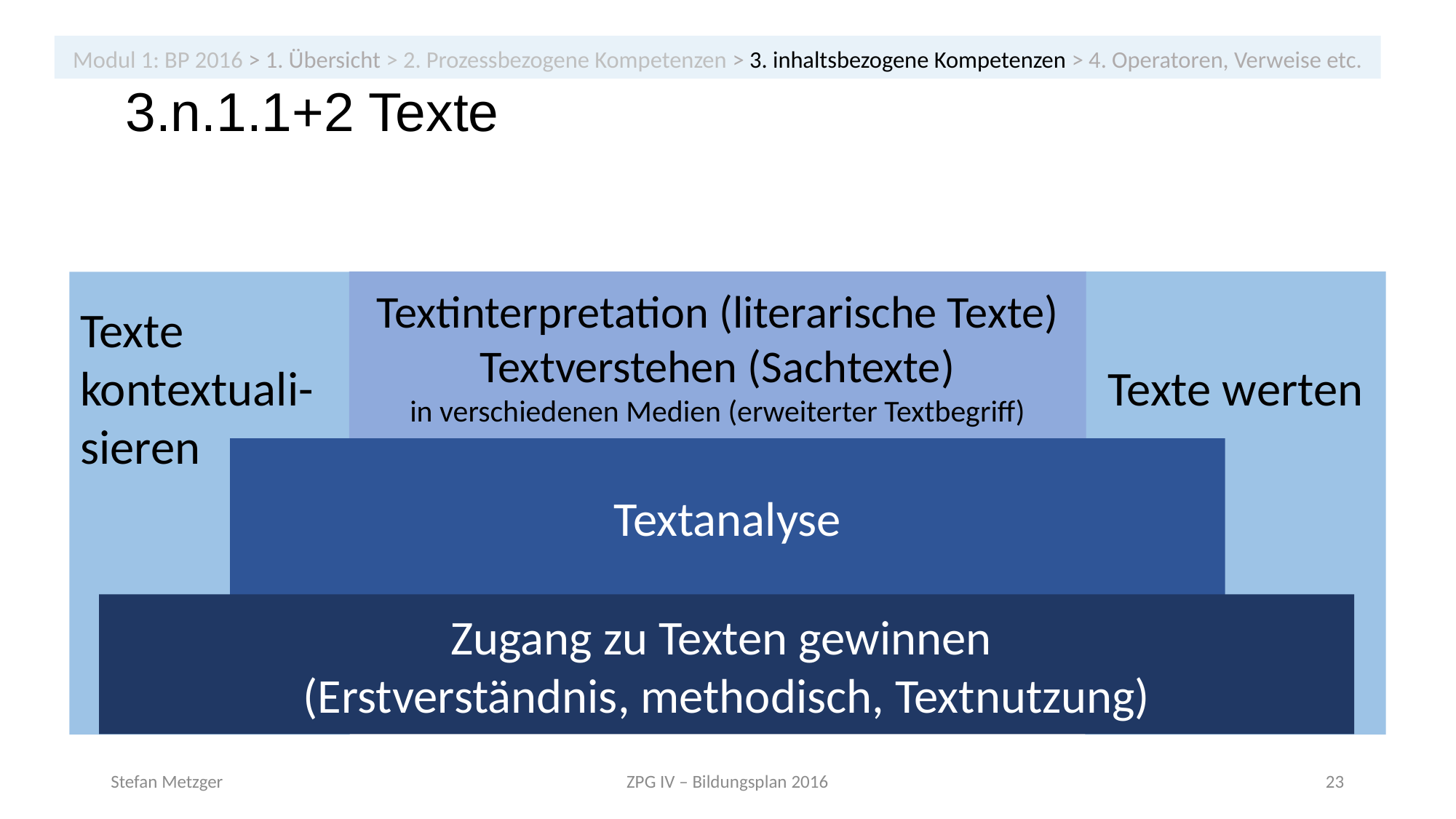

Modul 1: BP 2016 > 1. Übersicht > 2. Prozessbezogene Kompetenzen > 3. inhaltsbezogene Kompetenzen > 4. Operatoren, Verweise etc.
3.n.1.1+2 Texte
Texte werten

Textinterpretation (literarische Texte) Textverstehen (Sachtexte)
in verschiedenen Medien (erweiterter Textbegriff)
Texte kontextuali-sieren

Textanalyse
Zugang zu Texten gewinnen
(Erstverständnis, methodisch, Textnutzung)
Stefan Metzger
ZPG IV – Bildungsplan 2016
23